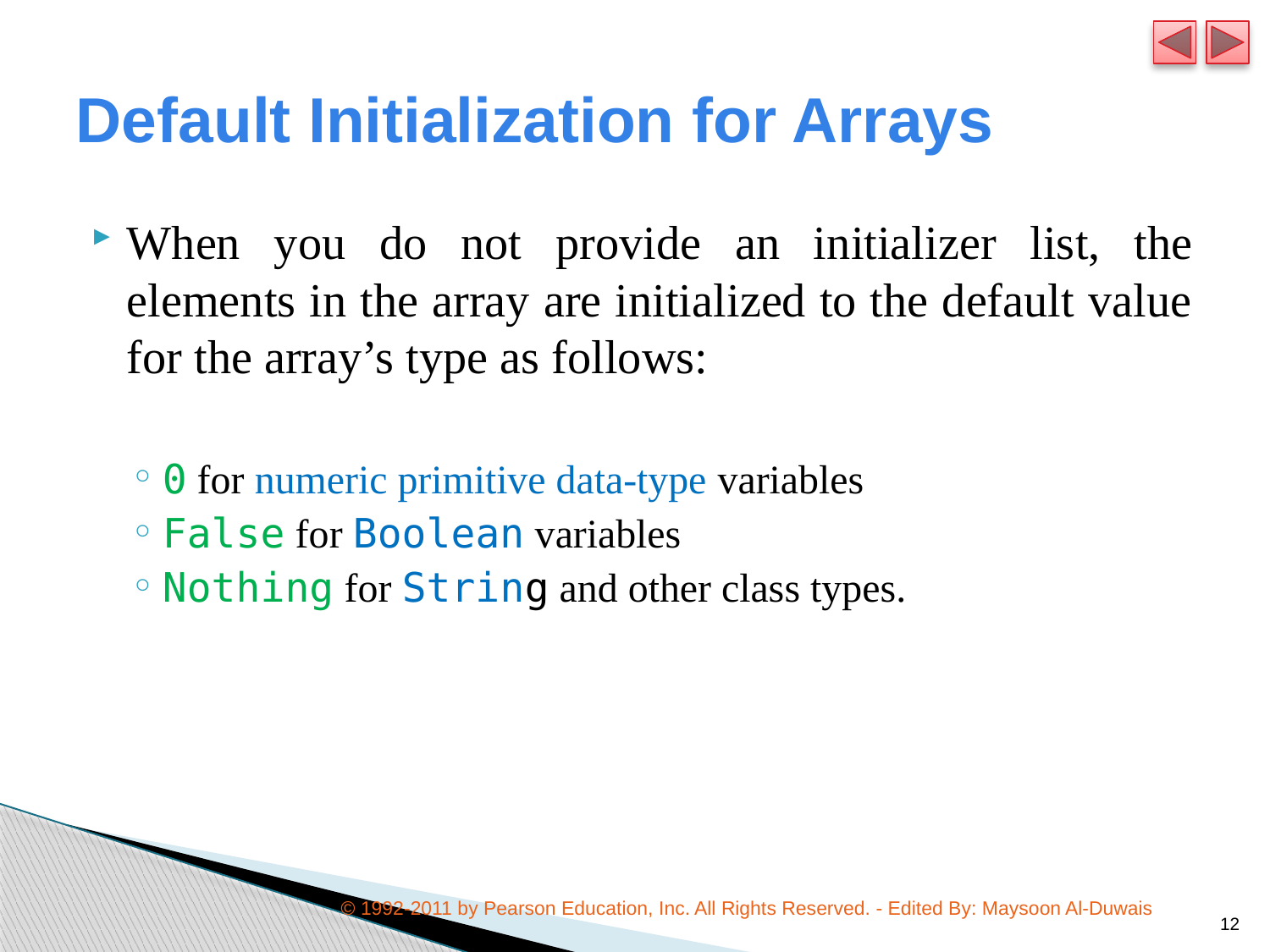

# Default Initialization for Arrays
When you do not provide an initializer list, the elements in the array are initialized to the default value for the array’s type as follows:

0 for numeric primitive data-type variables
False for Boolean variables
Nothing for String and other class types.
© 1992-2011 by Pearson Education, Inc. All Rights Reserved. - Edited By: Maysoon Al-Duwais
12